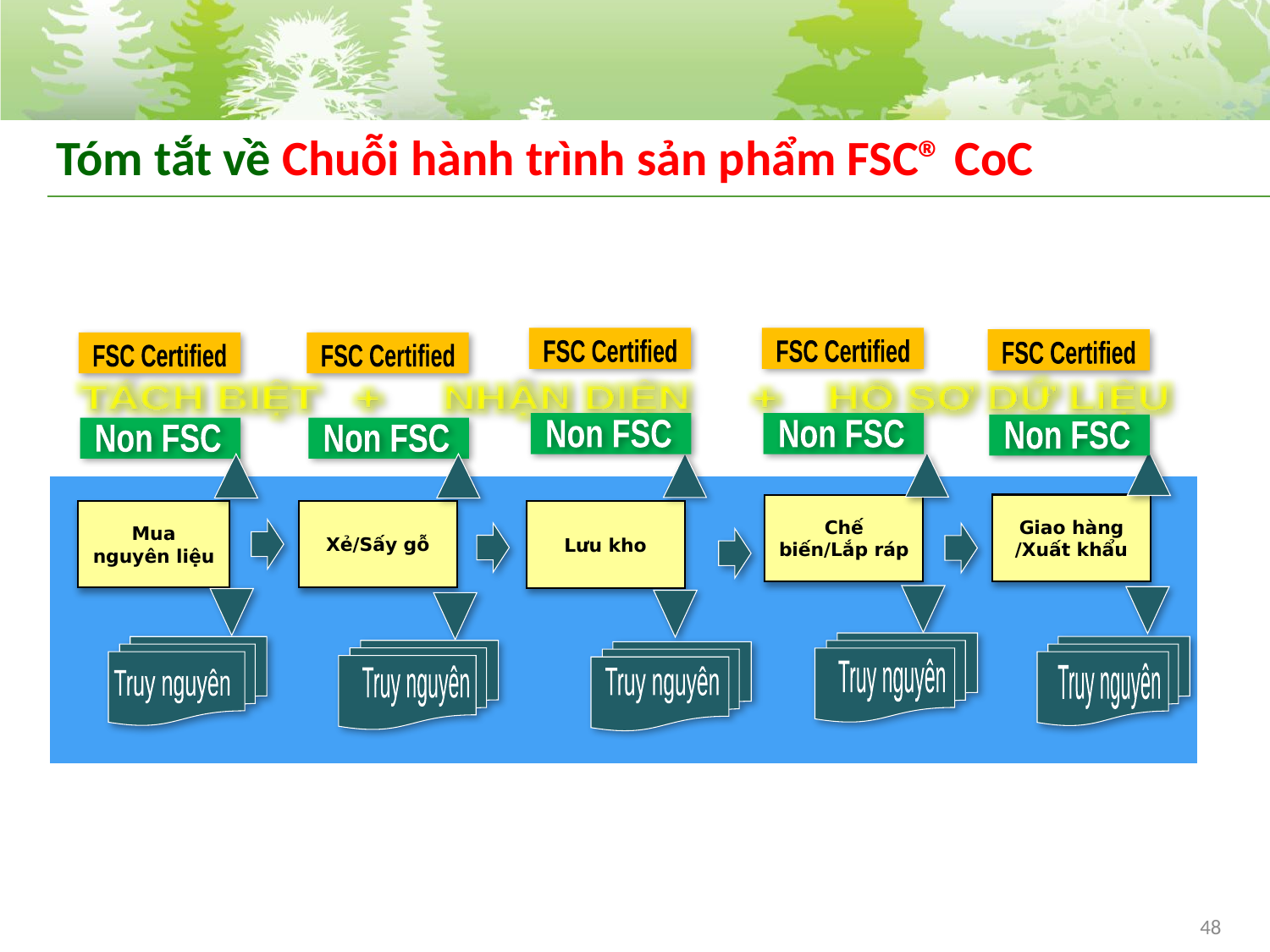

# Tóm tắt về Chuỗi hành trình sản phẩm FSC® CoC

FSC Certified
FSC Certified

Non FSC
Non FSC Certified

Lưu kho

Truy nguyên

FSC Certified
FSC Certified

Non FSC
Non FSC Certified

Chế biến/Lắp ráp

Truy nguyên

FSC Certified
FSC® Certified

Non FSC
Non FSC Certified

Giao hàng /Xuất khẩu

Truy nguyên

FSC Certified
FSC Certified

Non FSC
Non FSC Certified

Xẻ/Sấy gỗ

Truy nguyên

FSC Certified
FSC Certified

Non FSC
Non FSC Certified

Mua nguyên liệu

Truy nguyên
TÁCH BIỆT   +     NHẬN DIỆN     +    HỒ SƠ DỮ LiỆU

48